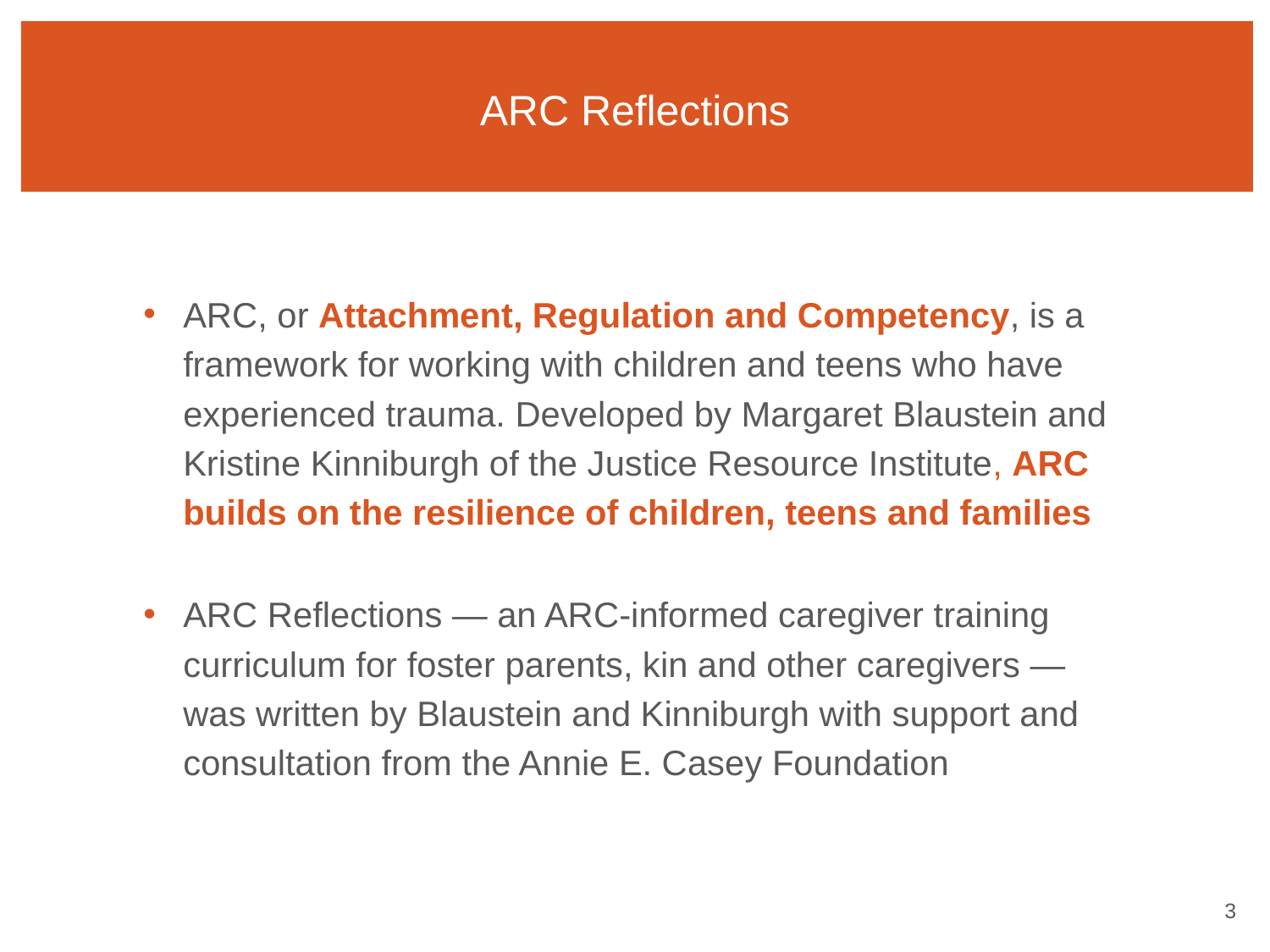

# ARC Reflections
ARC, or Attachment, Regulation and Competency, is a framework for working with children and teens who have experienced trauma. Developed by Margaret Blaustein and Kristine Kinniburgh of the Justice Resource Institute, ARC builds on the resilience of children, teens and families
ARC Reflections — an ARC-informed caregiver training curriculum for foster parents, kin and other caregivers — was written by Blaustein and Kinniburgh with support and consultation from the Annie E. Casey Foundation
3